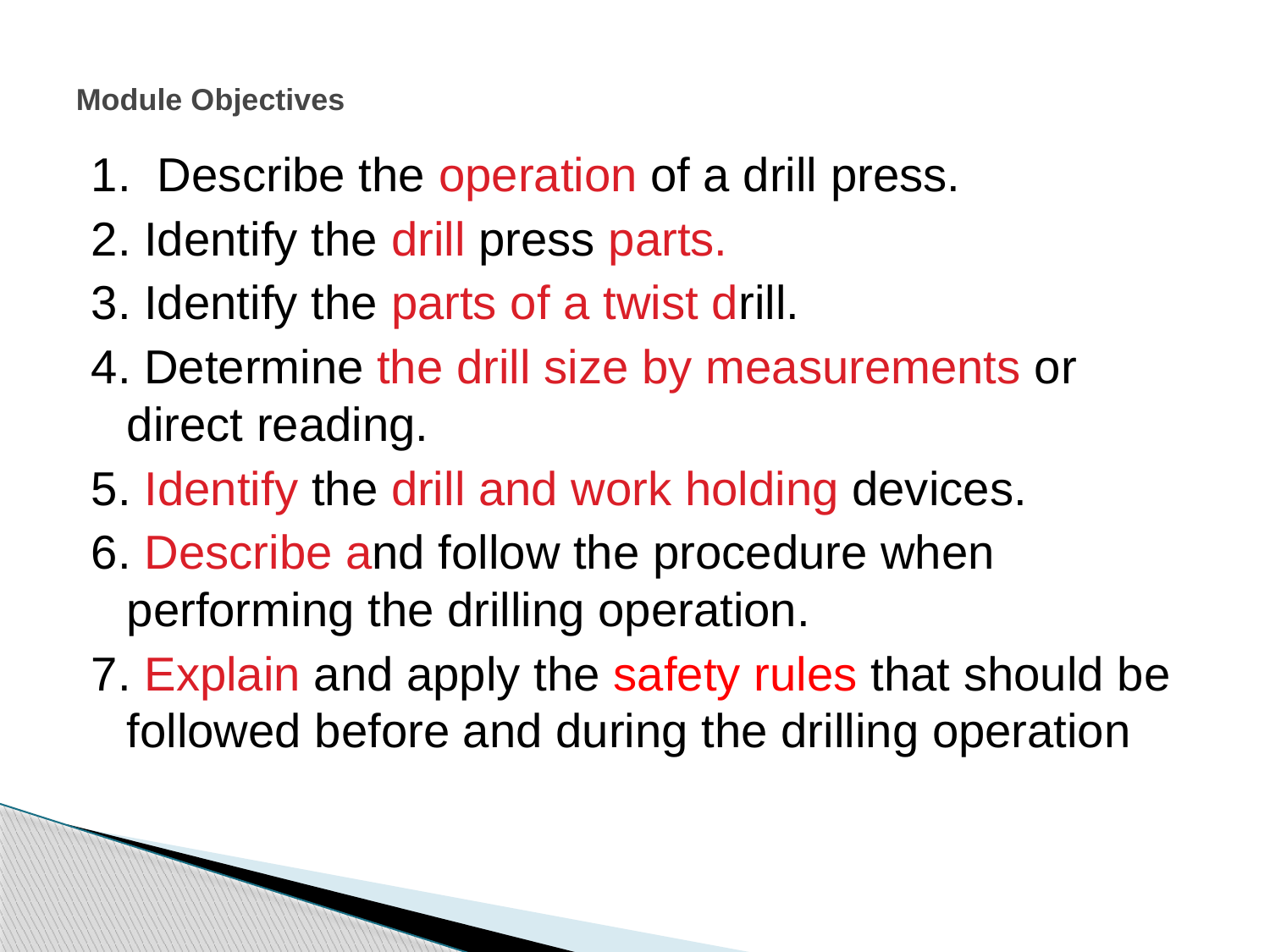

# Module Objectives
1.  Describe the operation of a drill press.
2. Identify the drill press parts.
3. Identify the parts of a twist drill.
4. Determine the drill size by measurements or direct reading.
5. Identify the drill and work holding devices.
6. Describe and follow the procedure when performing the drilling operation.
7. Explain and apply the safety rules that should be followed before and during the drilling operation